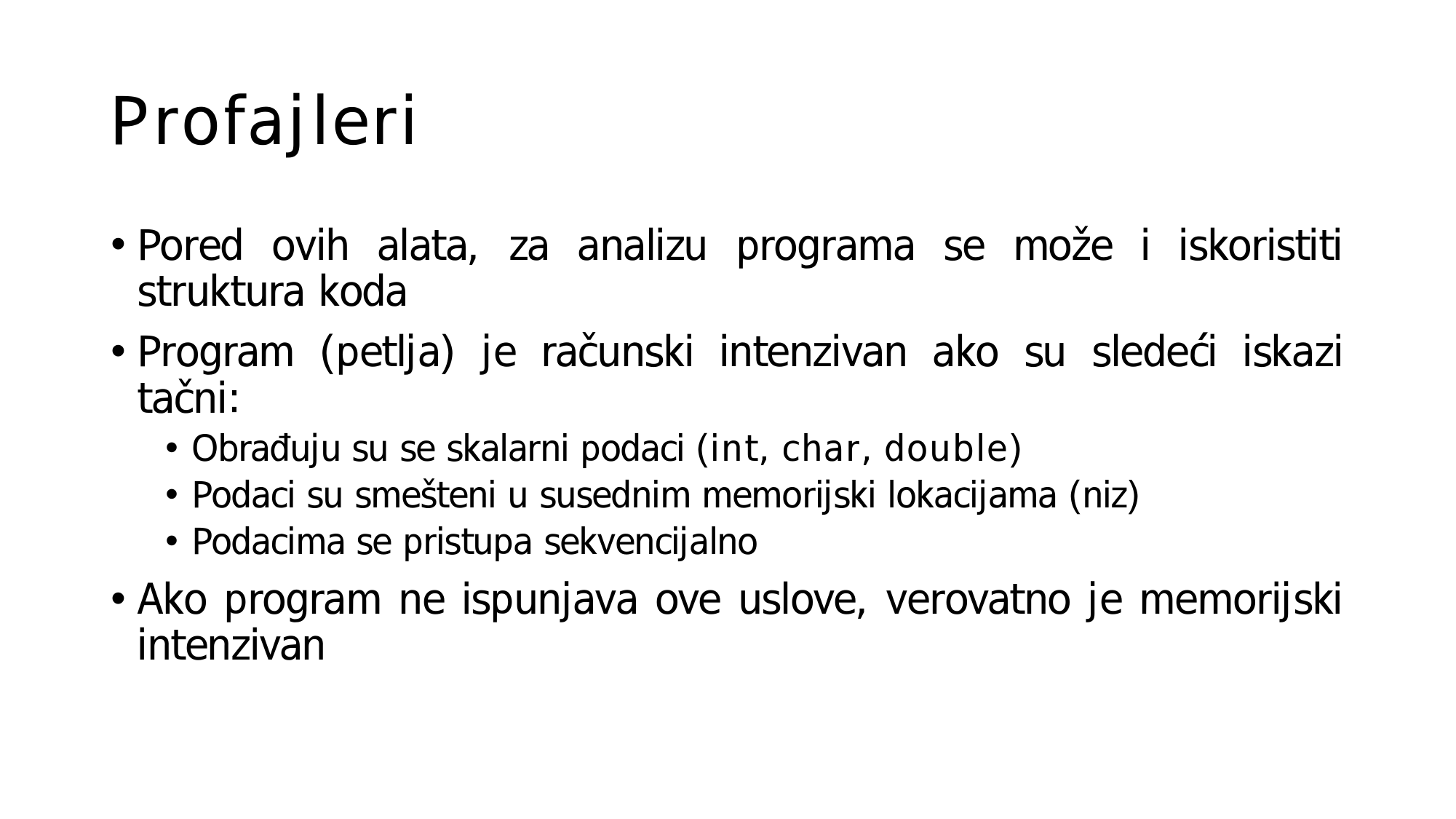

# Profajleri
Pored ovih alata, za analizu programa se može i iskoristiti struktura koda
Program (petlja) je računski intenzivan ako su sledeći iskazi tačni:
Obrađuju su se skalarni podaci (int, char, double)
Podaci su smešteni u susednim memorijski lokacijama (niz)
Podacima se pristupa sekvencijalno
Ako program ne ispunjava ove uslove, verovatno je memorijski intenzivan